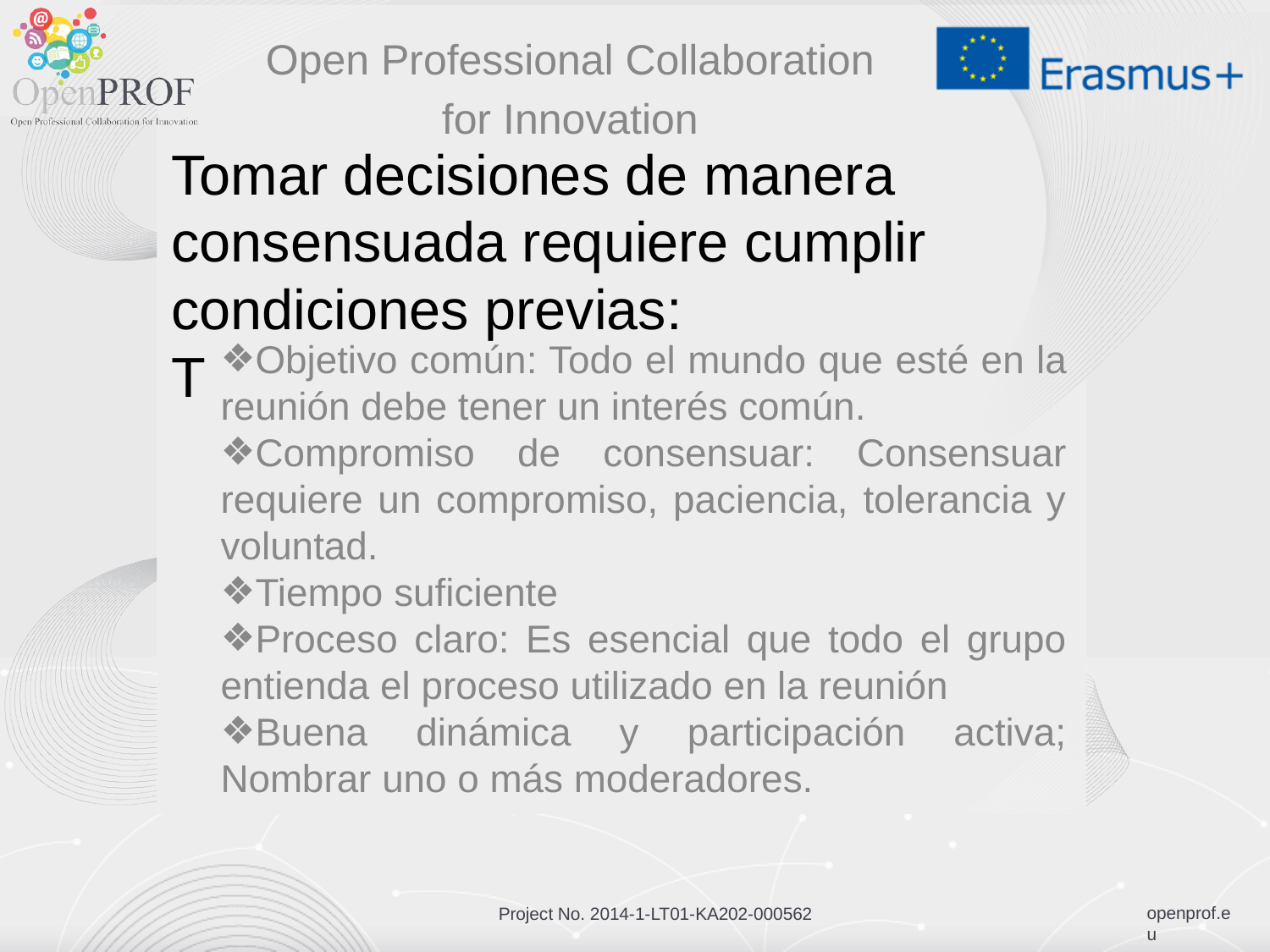

Open Professional Collaboration
for Innovation
# Tomar decisiones de manera consensuada requiere cumplir condiciones previas:
T
Objetivo común: Todo el mundo que esté en la reunión debe tener un interés común.
Compromiso de consensuar: Consensuar requiere un compromiso, paciencia, tolerancia y voluntad.
Tiempo suficiente
Proceso claro: Es esencial que todo el grupo entienda el proceso utilizado en la reunión
Buena dinámica y participación activa; Nombrar uno o más moderadores.